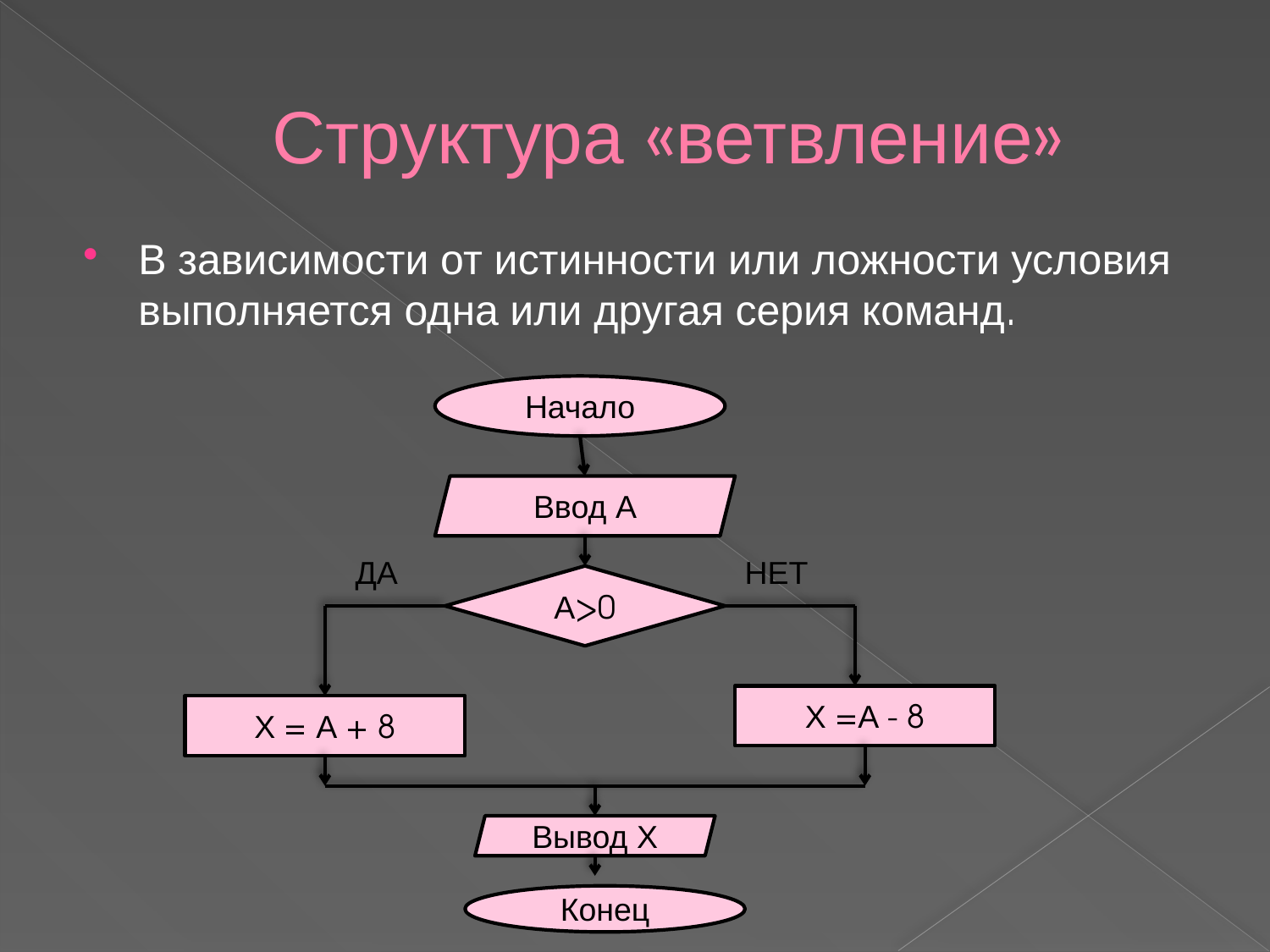

# Структура «ветвление»
В зависимости от истинности или ложности условия выполняется одна или другая серия команд.
Начало
Ввод А
ДА                                       НЕТ
А>0
Х =А - 8
Х = А + 8
Вывод Х
Конец